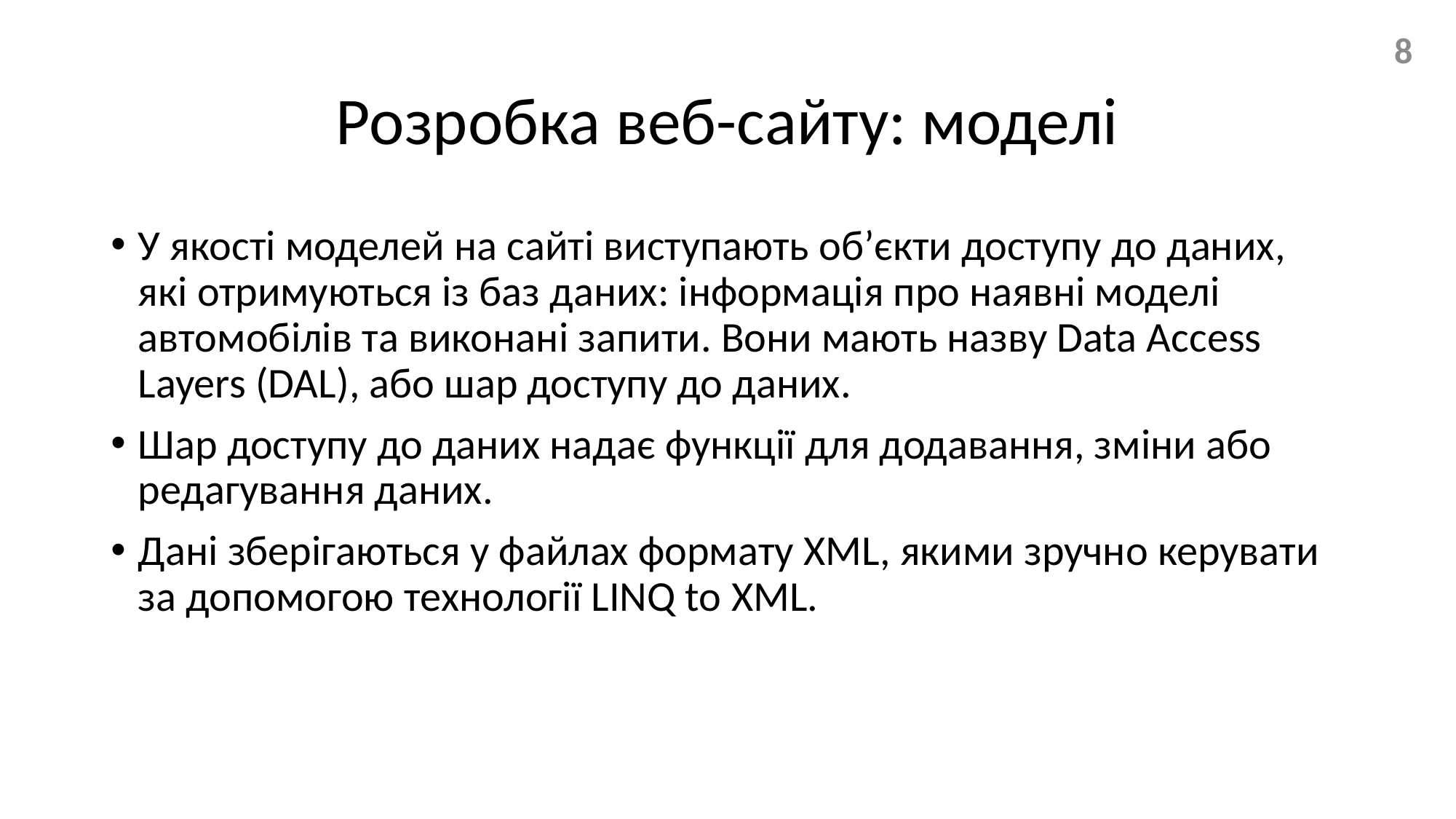

8
# Розробка веб-сайту: моделі
У якості моделей на сайті виступають об’єкти доступу до даних, які отримуються із баз даних: інформація про наявні моделі автомобілів та виконані запити. Вони мають назву Data Access Layers (DAL), або шар доступу до даних.
Шар доступу до даних надає функції для додавання, зміни або редагування даних.
Дані зберігаються у файлах формату XML, якими зручно керувати за допомогою технології LINQ to XML.